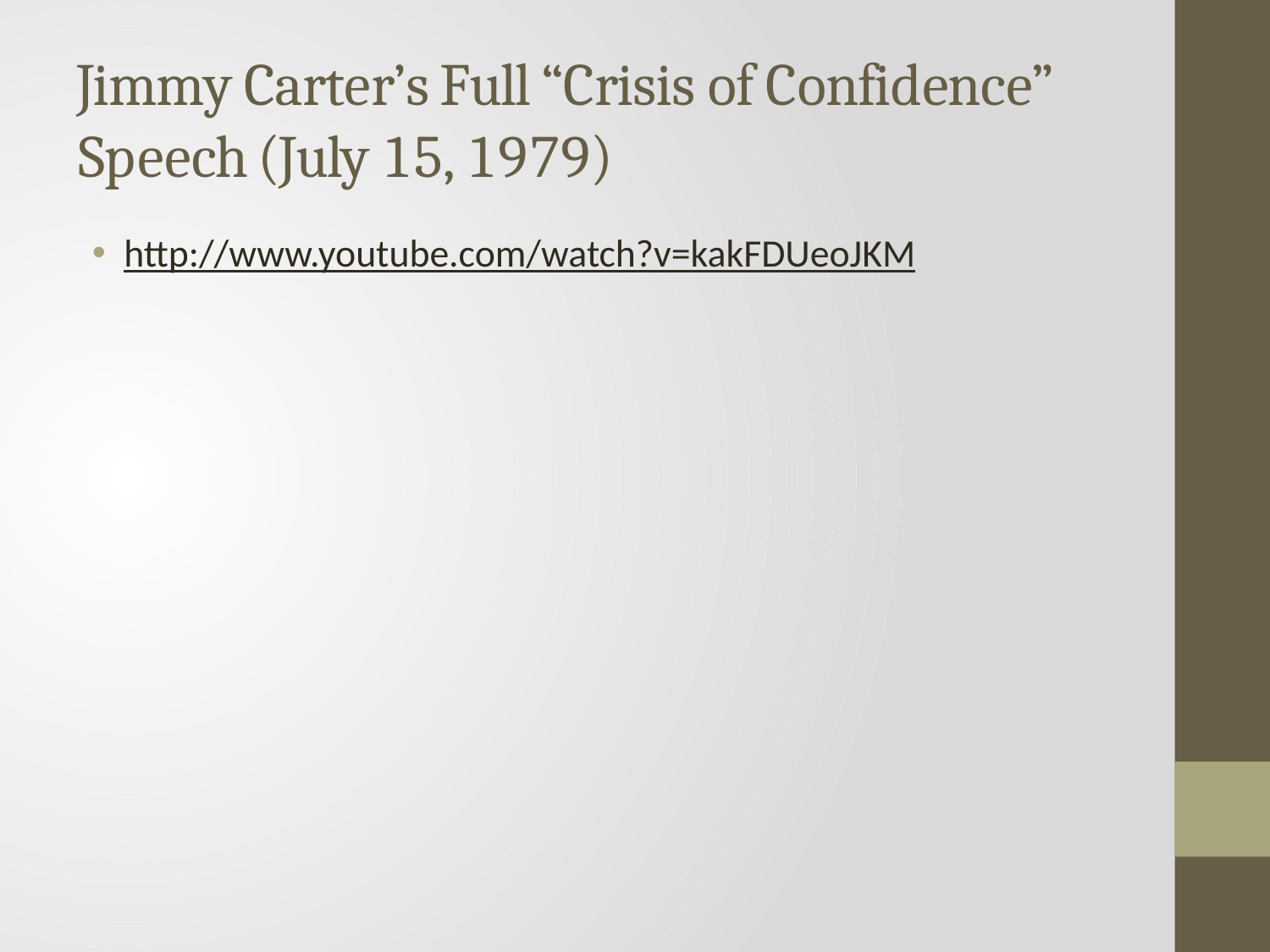

# Jimmy Carter’s Full “Crisis of Confidence” Speech (July 15, 1979)
http://www.youtube.com/watch?v=kakFDUeoJKM